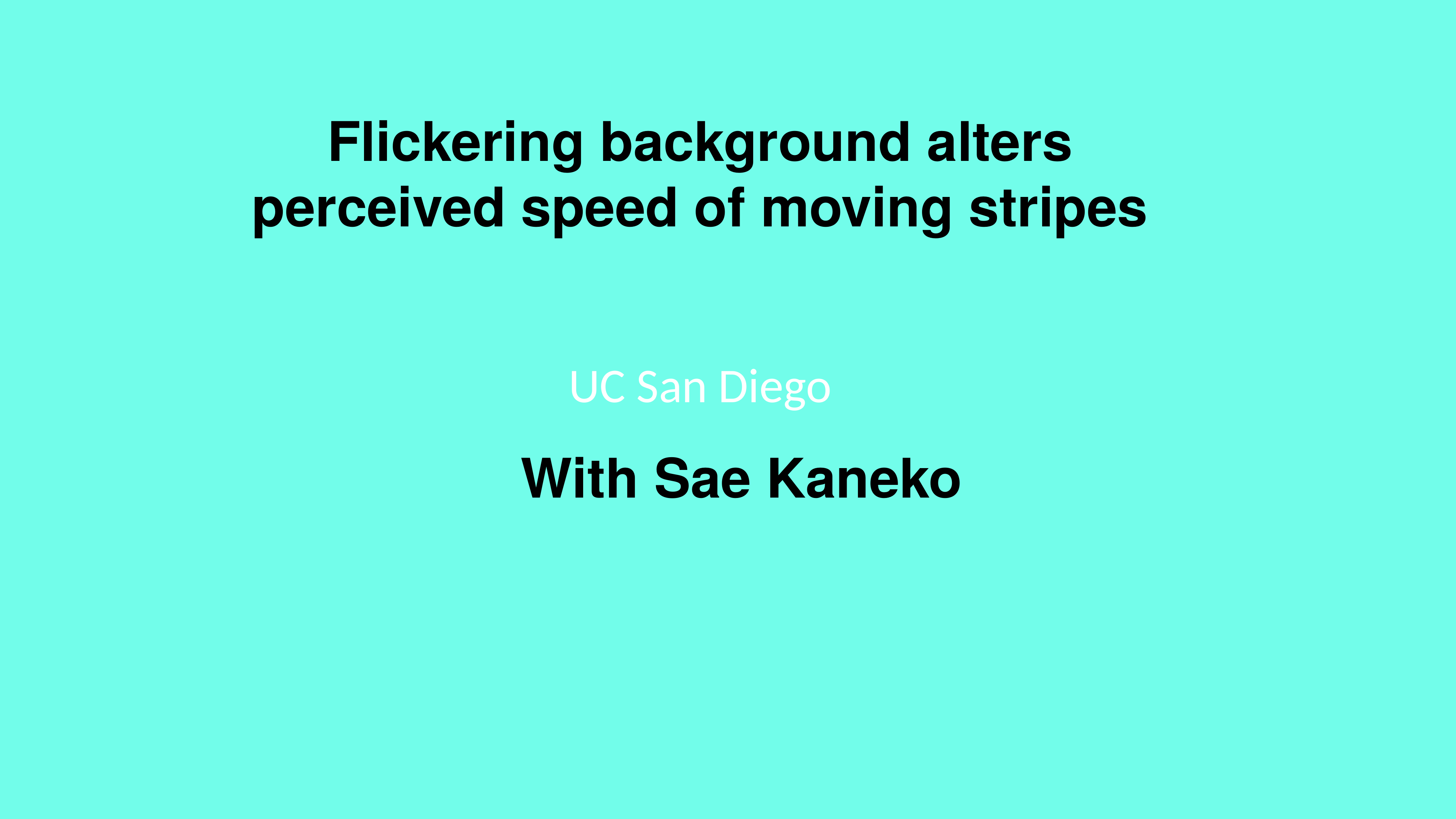

# Flickering background alters perceived speed of moving stripes

UC San Diego
With Sae Kaneko
24